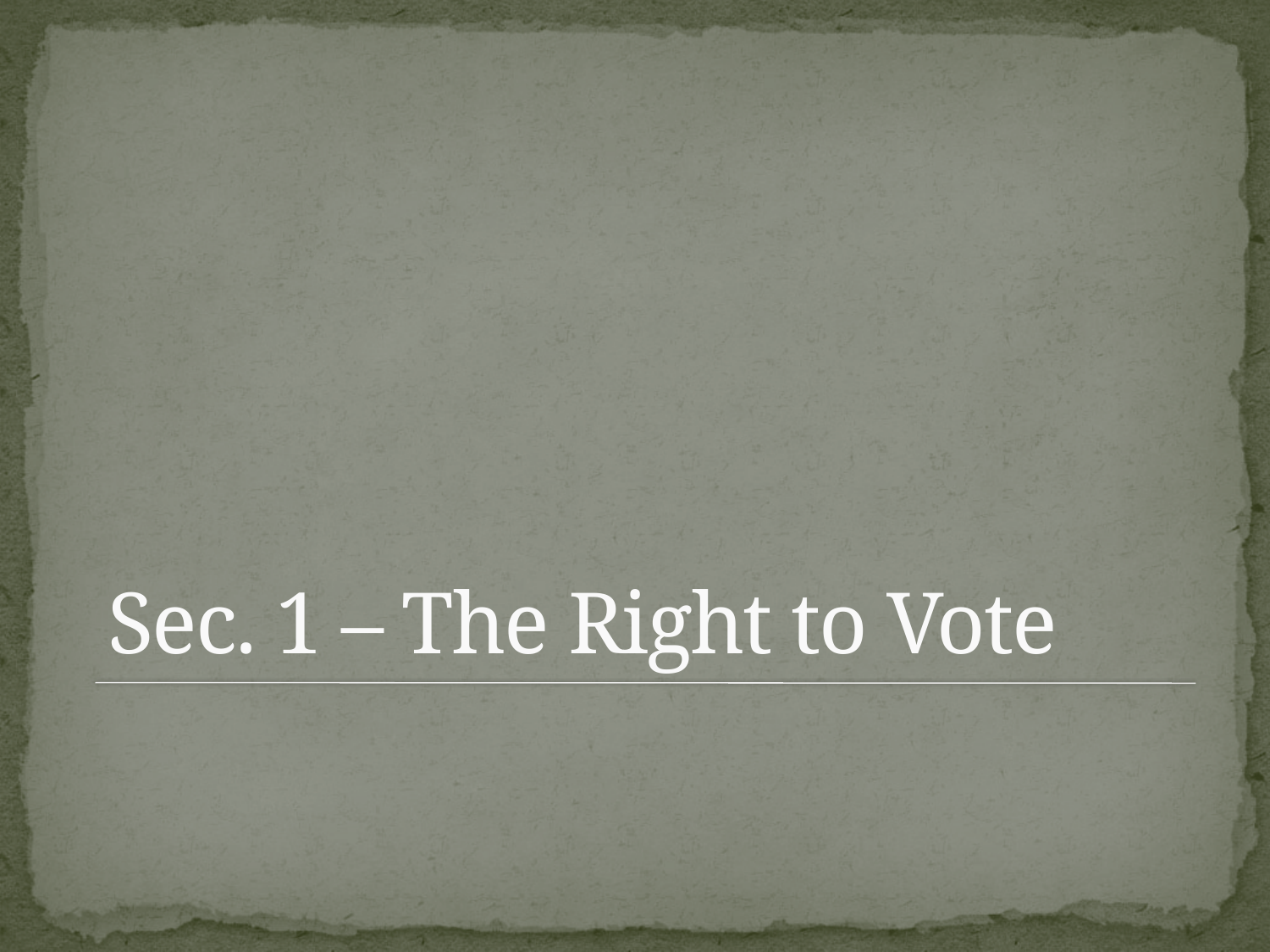

# Sec. 1 – The Right to Vote